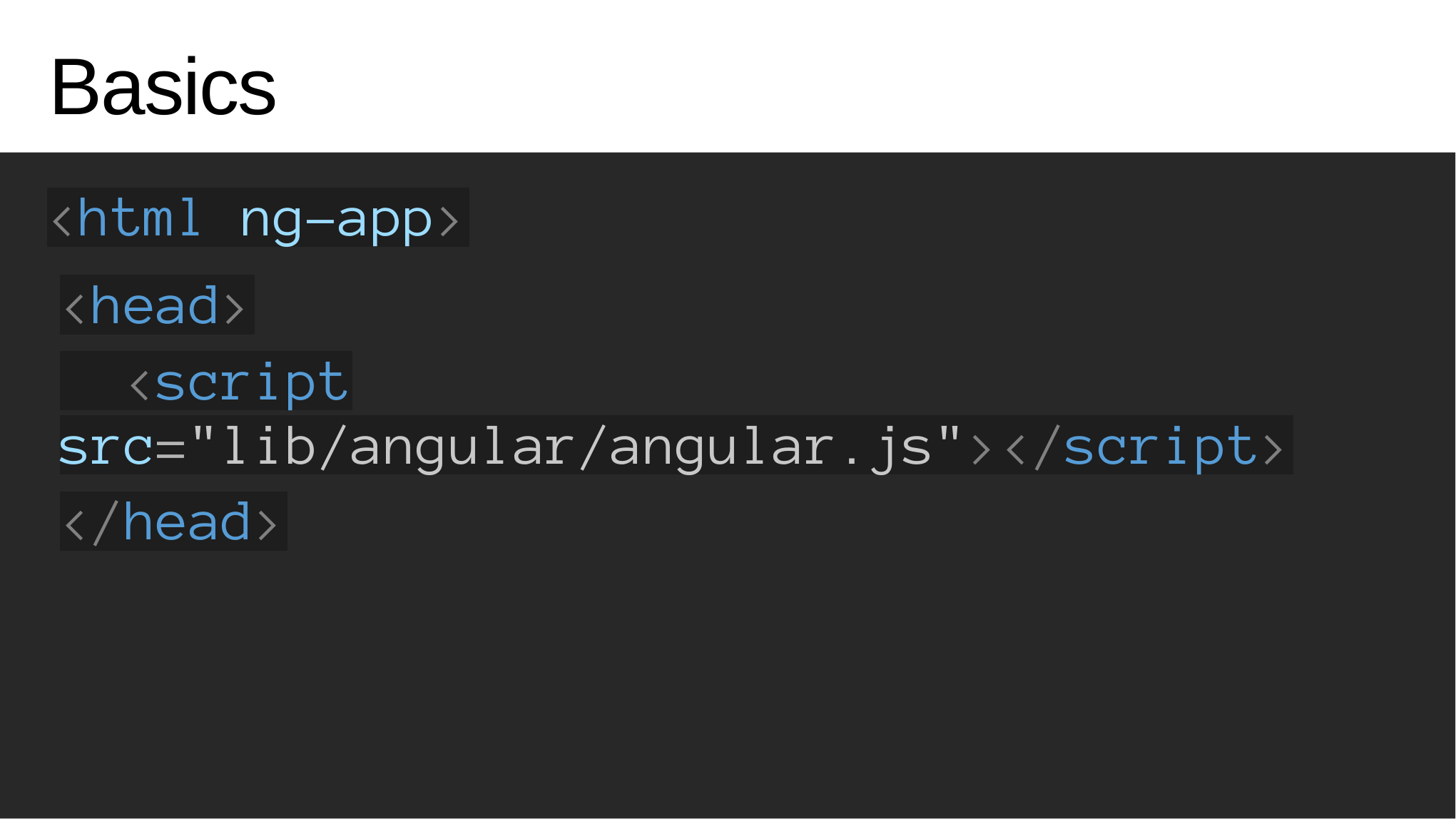

# Basics

<html ng-app>
<head>
  <script src="lib/angular/angular.js"></script>
</head>